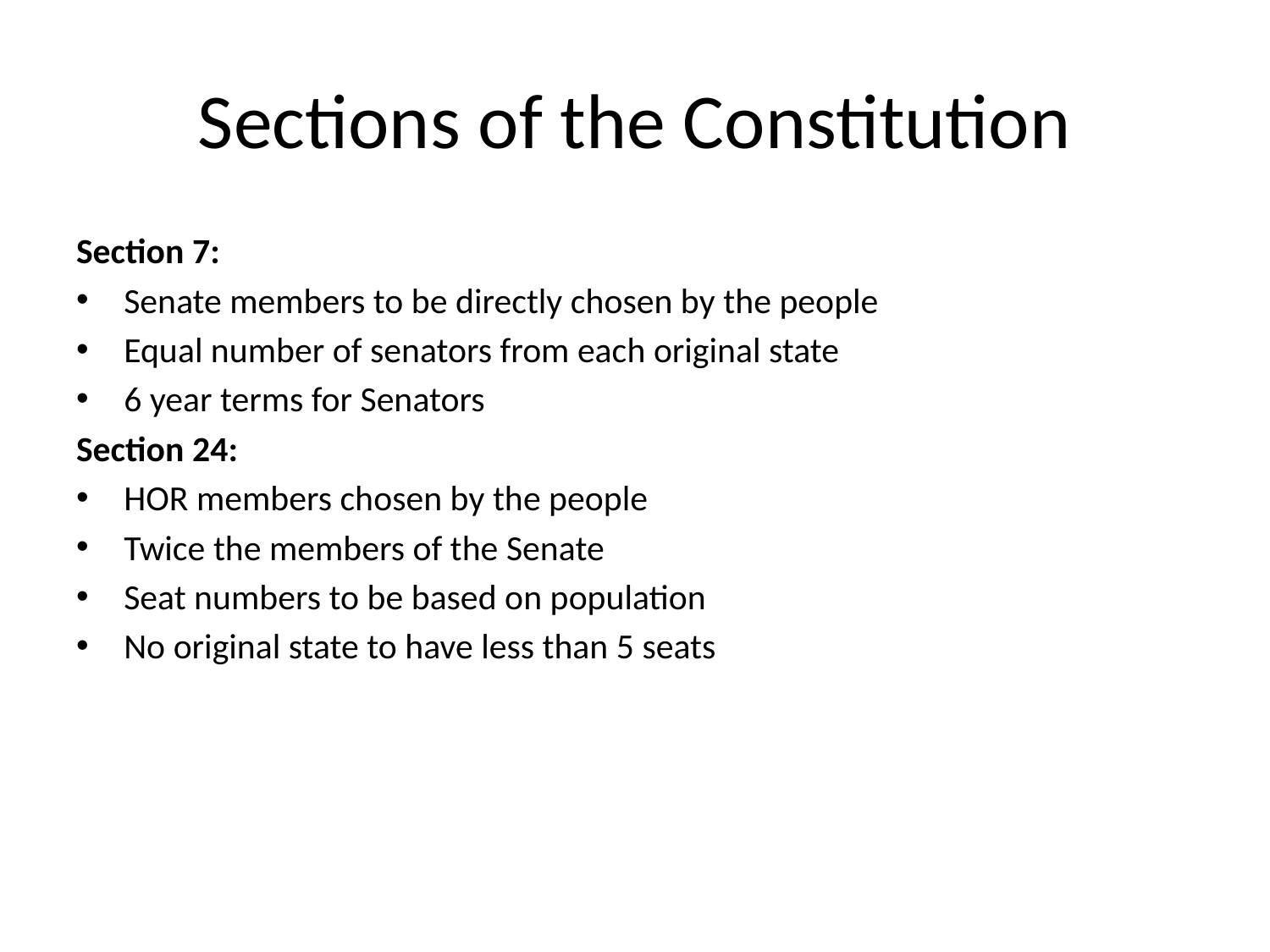

# Sections of the Constitution
Section 7:
Senate members to be directly chosen by the people
Equal number of senators from each original state
6 year terms for Senators
Section 24:
HOR members chosen by the people
Twice the members of the Senate
Seat numbers to be based on population
No original state to have less than 5 seats